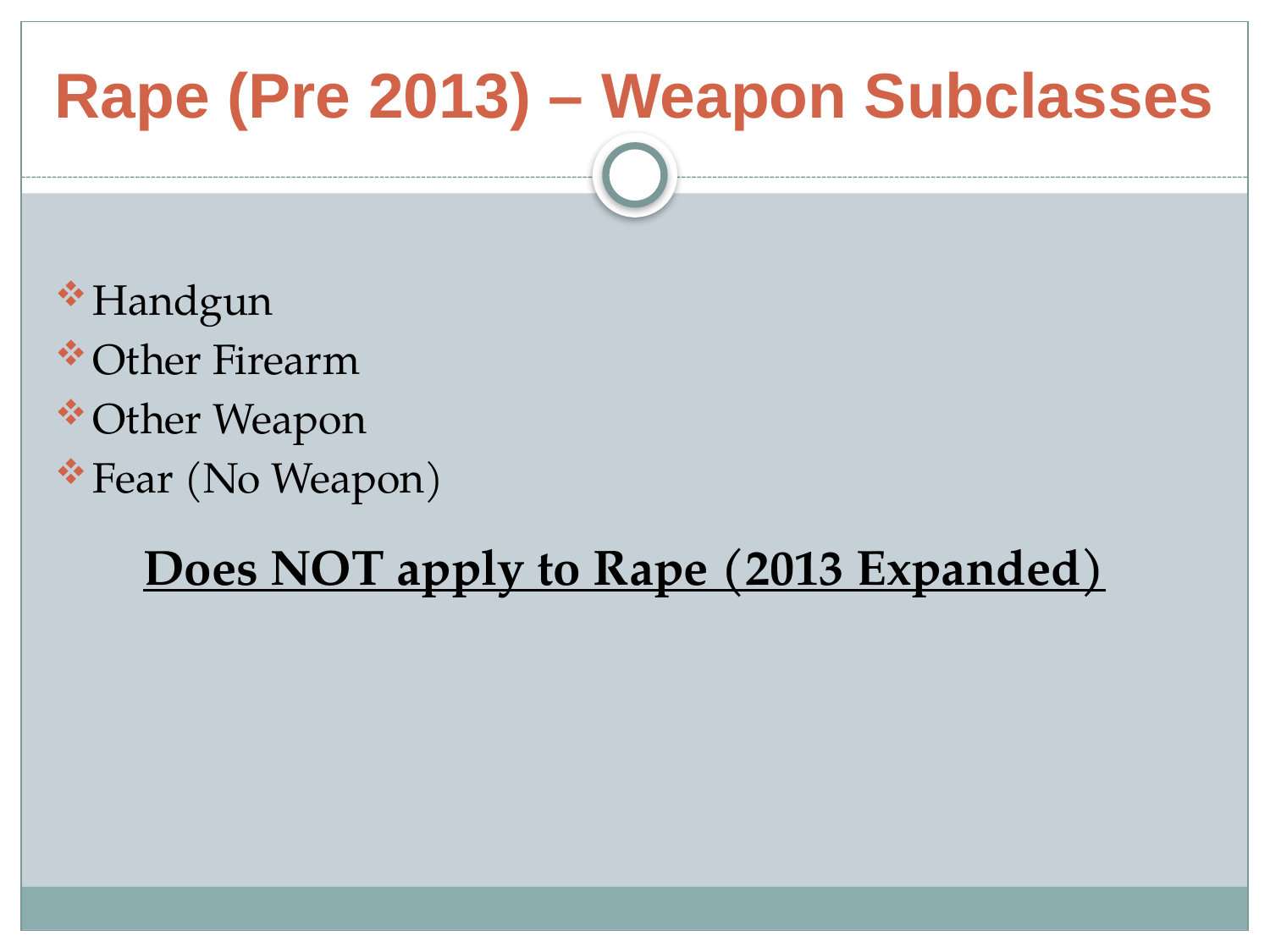

# Rape (Pre 2013) – Weapon Subclasses

Handgun
Other Firearm
Other Weapon
Fear (No Weapon)

Does NOT apply to Rape (2013 Expanded)